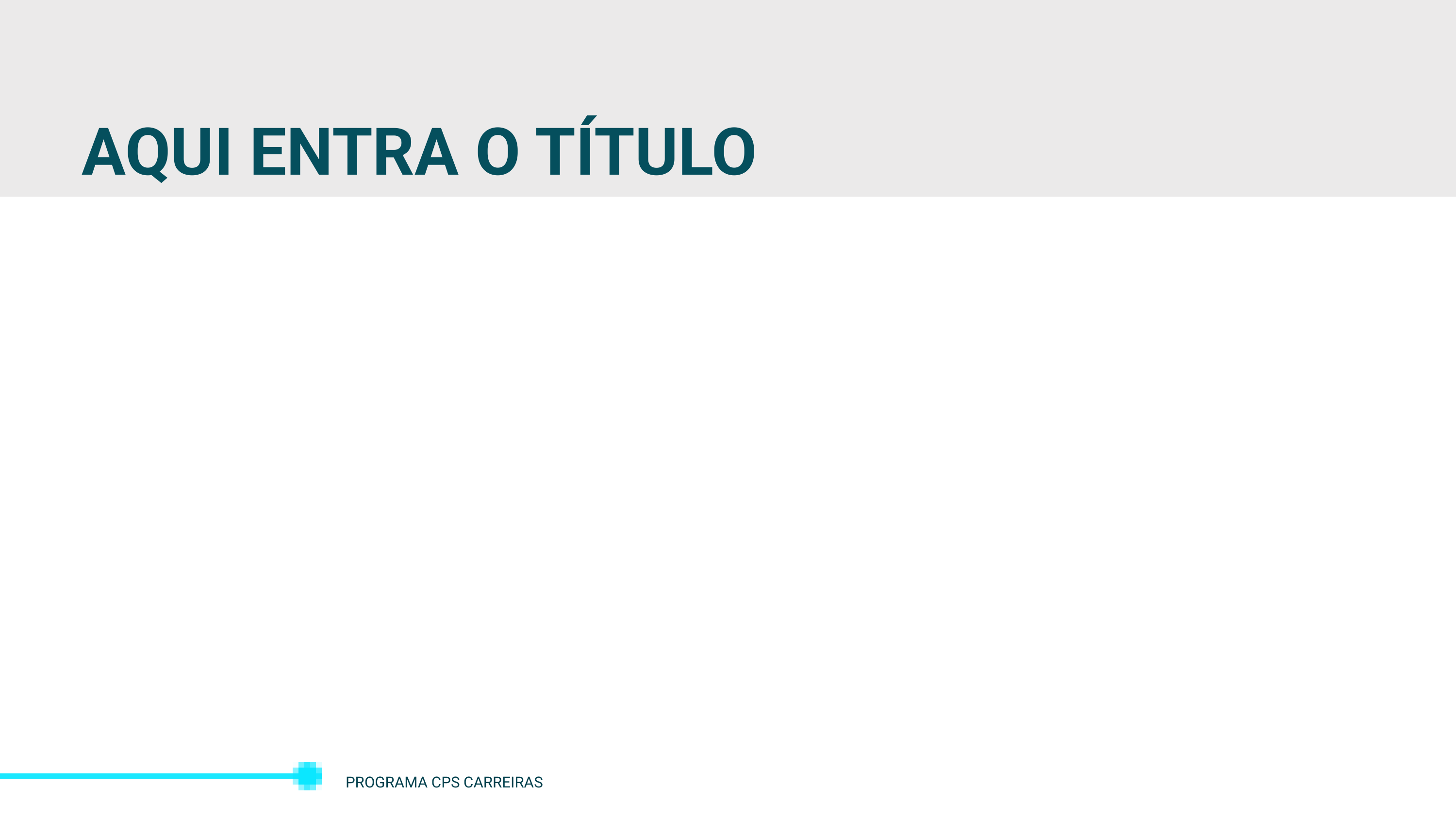

AQUI ENTRA O TÍTULO

PROGRAMA CPS CARREIRAS